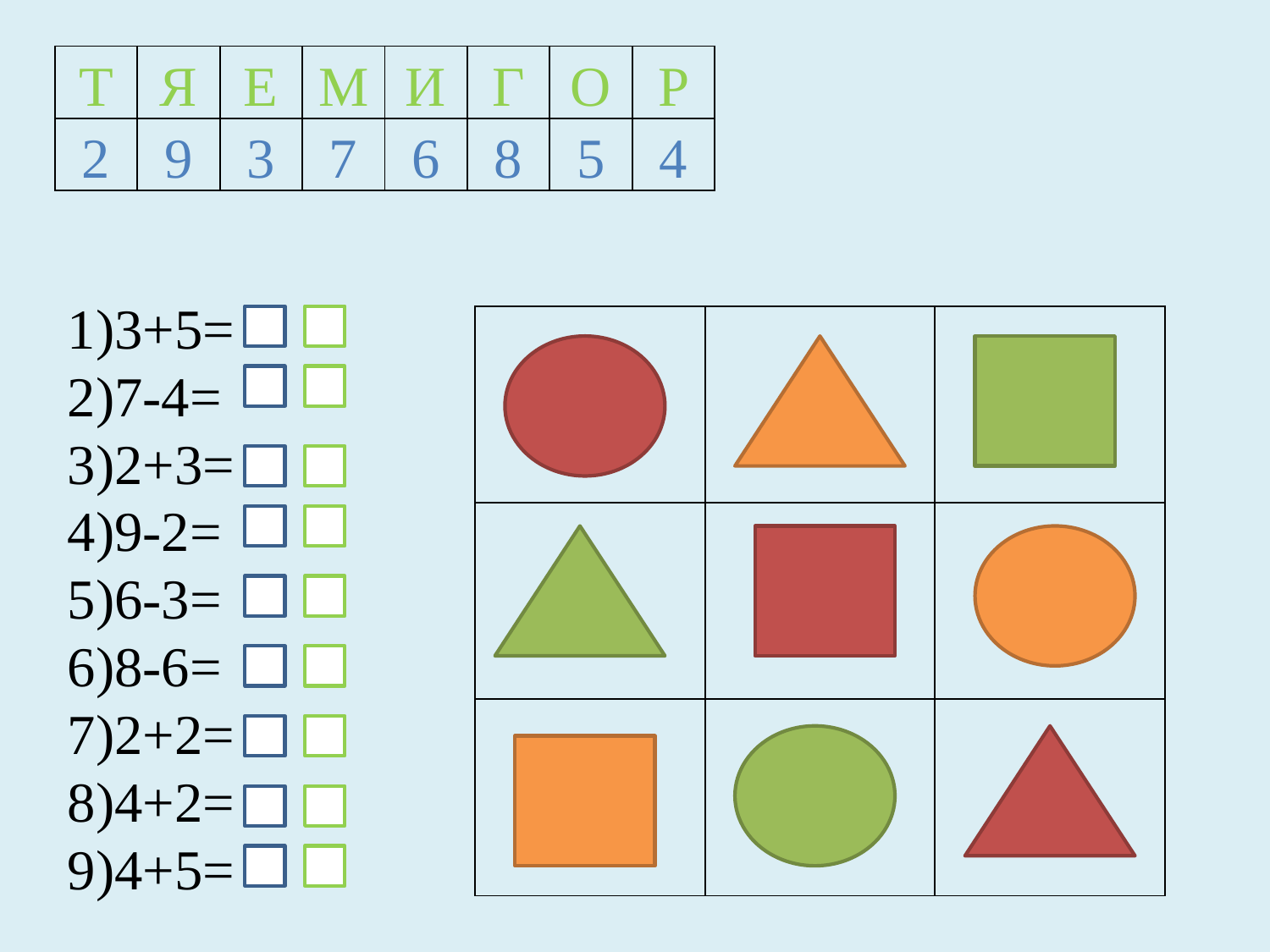

| Т | Я | Е | М | И | Г | О | Р |
| --- | --- | --- | --- | --- | --- | --- | --- |
| 2 | 9 | 3 | 7 | 6 | 8 | 5 | 4 |
1)3+5=
2)7-4=
3)2+3=
4)9-2=
5)6-3=
6)8-6=
7)2+2=
8)4+2=
9)4+5=

|  |  |  |
| --- | --- | --- |
|  |  |  |
|  |  |  |